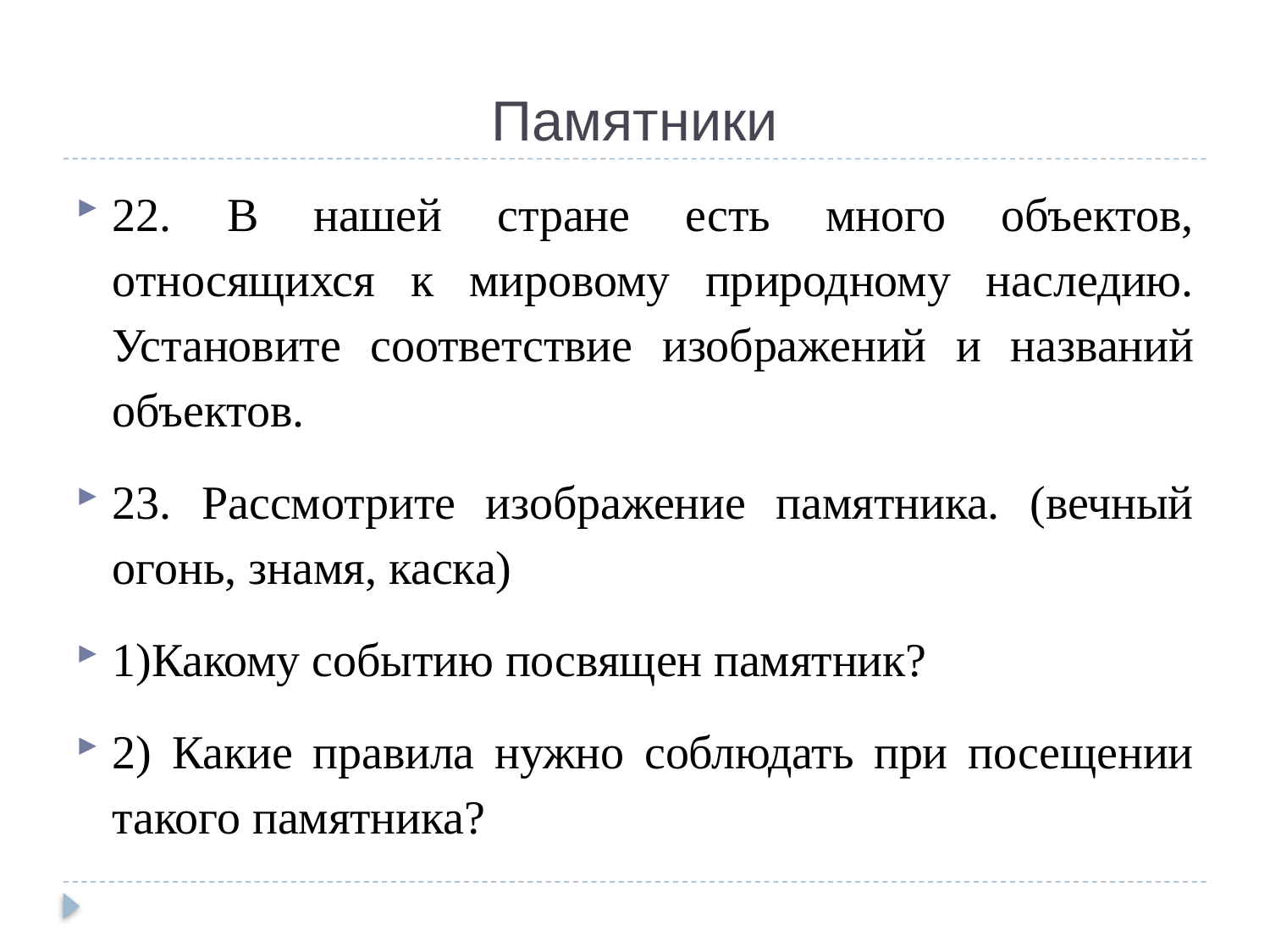

# Памятники
22. В нашей стране есть много объектов, относящихся к мировому природному наследию. Установите соответствие изображений и названий объектов.
23. Рассмотрите изображение памятника. (вечный огонь, знамя, каска)
1)Какому событию посвящен памятник?
2) Какие правила нужно соблюдать при посещении такого памятника?